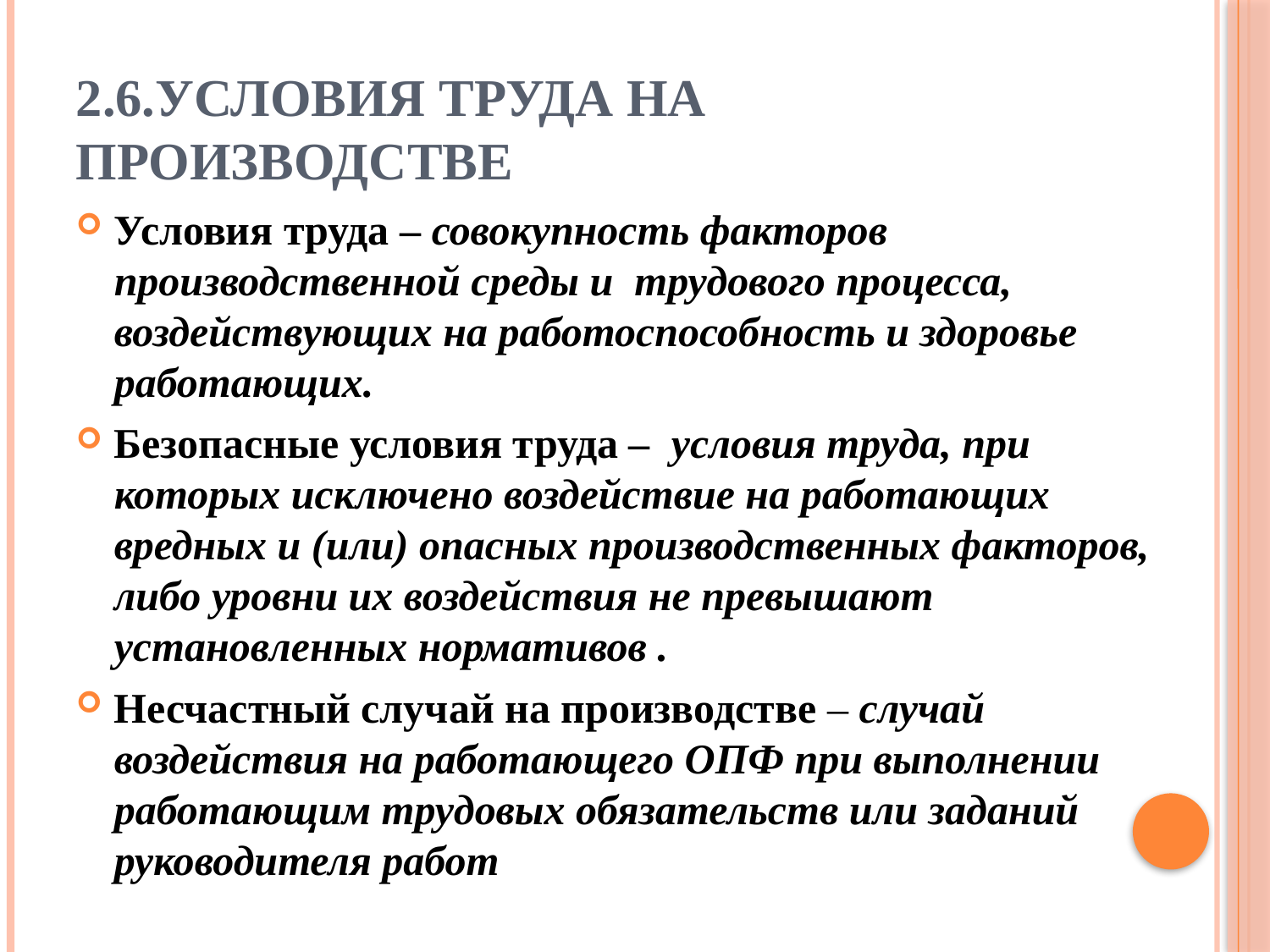

# 2.6.Условия труда на производстве
Условия труда – совокупность факторов производственной среды и  трудового процесса, воздействующих на работоспособность и здоровье рабо­тающих.
Безопасные условия труда –  условия труда, при которых исключено воздействие на работающих вредных и (или) опасных производственных факторов, либо уровни их воз­действия не превышают установленных нормативов .
Несчастный случай на производстве – случай воздействия на работаю­щего ОПФ при выполнении работающим трудовых обязательств или за­даний руководителя работ